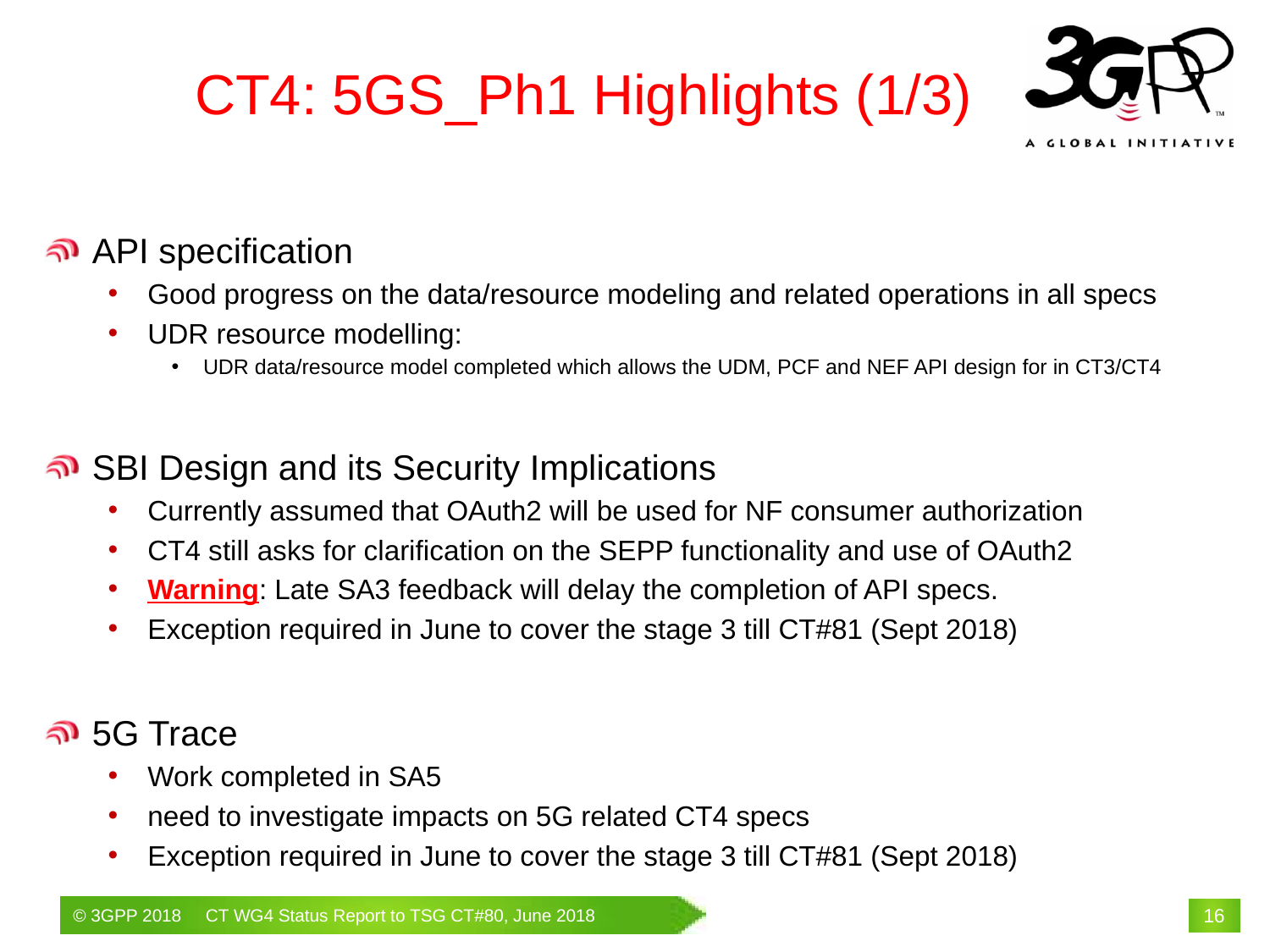

# CT4: 5GS_Ph1 Highlights (1/3)
API specification
Good progress on the data/resource modeling and related operations in all specs
UDR resource modelling:
UDR data/resource model completed which allows the UDM, PCF and NEF API design for in CT3/CT4

SBI Design and its Security Implications
Currently assumed that OAuth2 will be used for NF consumer authorization
CT4 still asks for clarification on the SEPP functionality and use of OAuth2
Warning: Late SA3 feedback will delay the completion of API specs.
Exception required in June to cover the stage 3 till CT#81 (Sept 2018)

5G Trace
Work completed in SA5
need to investigate impacts on 5G related CT4 specs
Exception required in June to cover the stage 3 till CT#81 (Sept 2018)